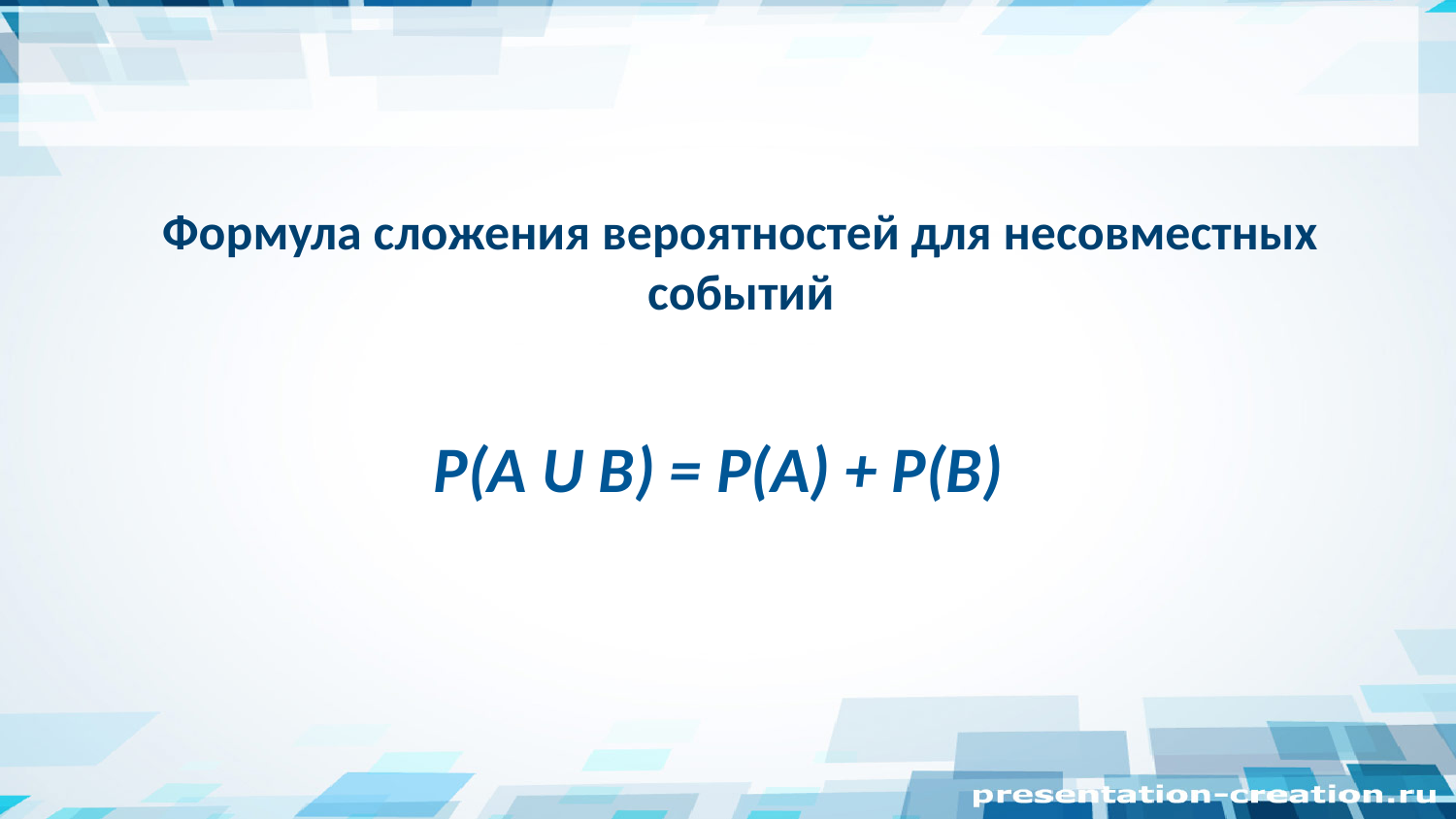

# Формула сложения вероятностей для несовместных событий
Р(А U В) = Р(А) + Р(В)